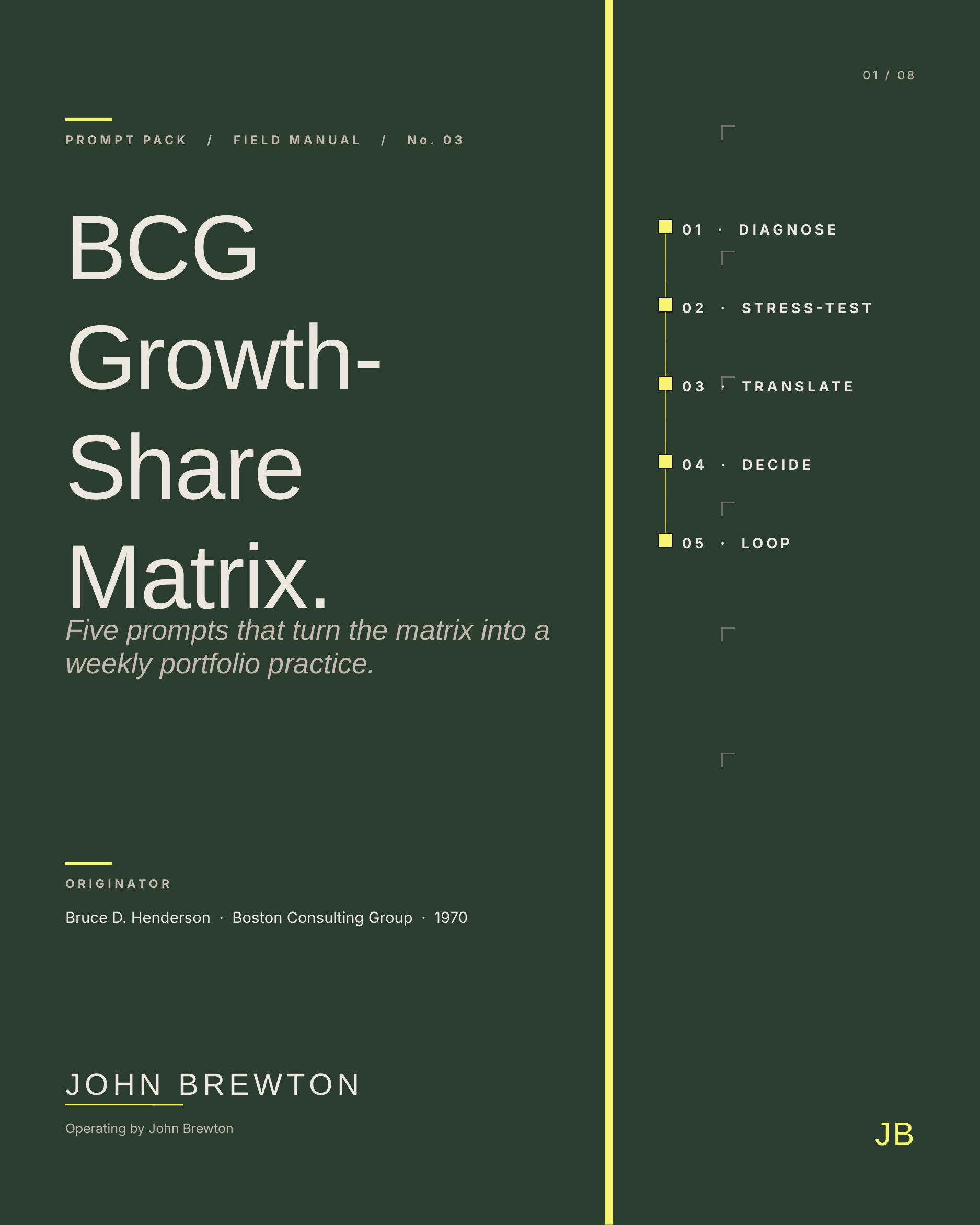

01 / 08

PROMPT PACK   /   FIELD MANUAL   /   No. 03
BCG
Growth-Share
Matrix.
01  ·  DIAGNOSE

02  ·  STRESS-TEST

03  ·  TRANSLATE

04  ·  DECIDE

05  ·  LOOP

Five prompts that turn the matrix into a weekly portfolio practice.

ORIGINATOR
Bruce D. Henderson  ·  Boston Consulting Group  ·  1970
JOHN BREWTON

JB
Operating by John Brewton